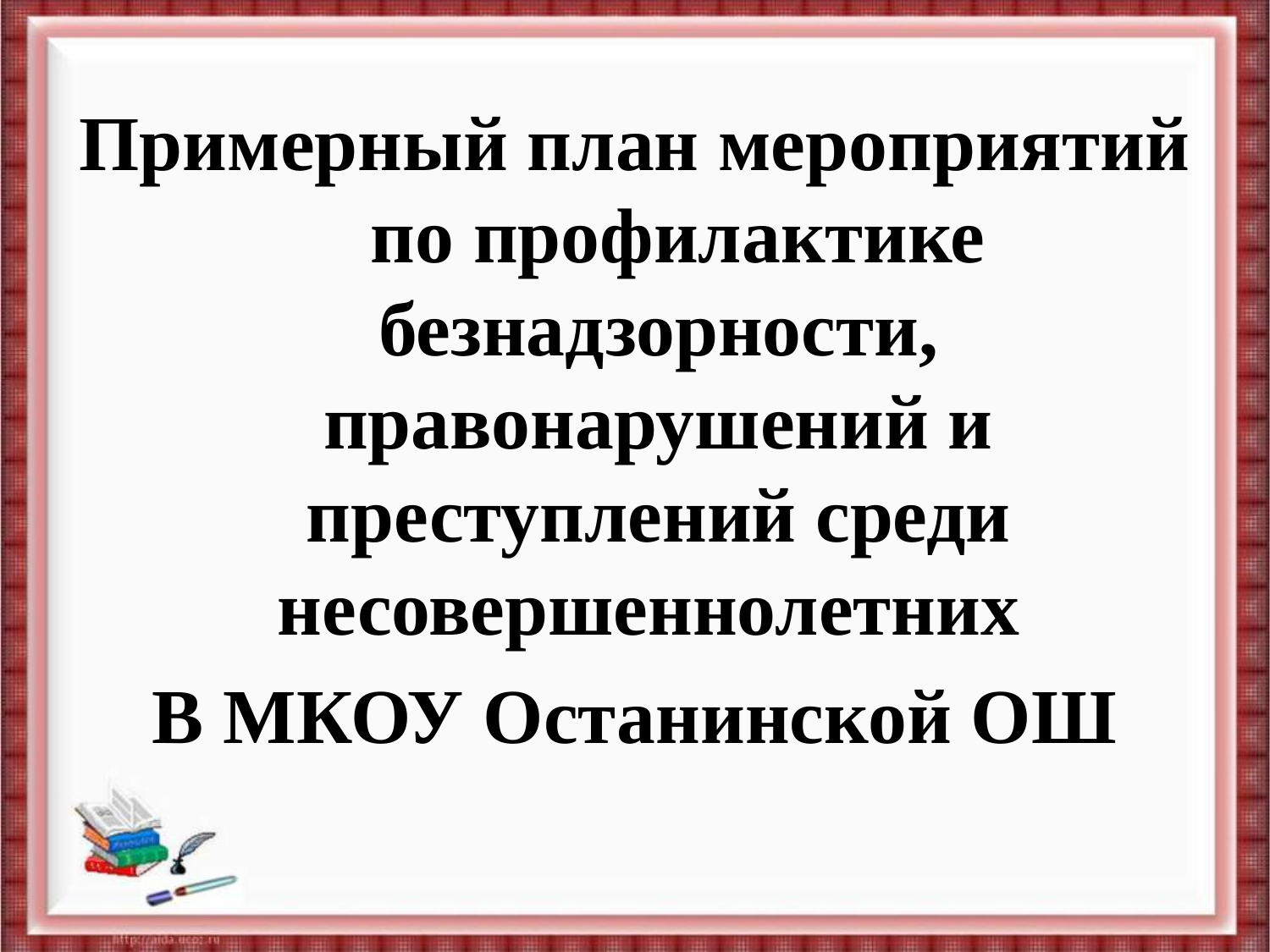

Примерный план мероприятий   по профилактике безнадзорности, правонарушений и преступлений среди несовершеннолетних
В МКОУ Останинской ОШ